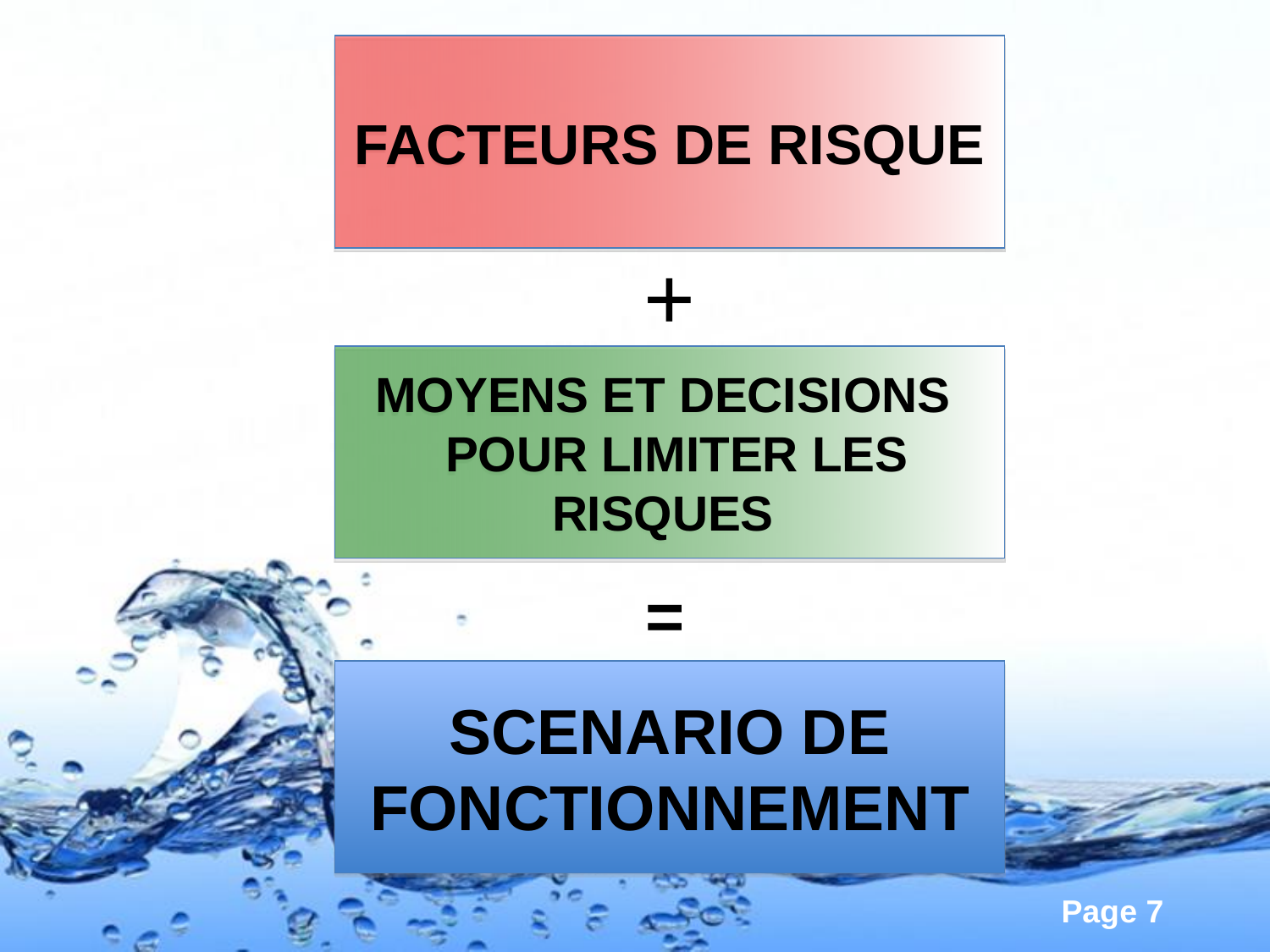

FACTEURS DE RISQUE
+
MOYENS ET DECISIONS
 POUR LIMITER LES RISQUES
=
SCENARIO DE FONCTIONNEMENT